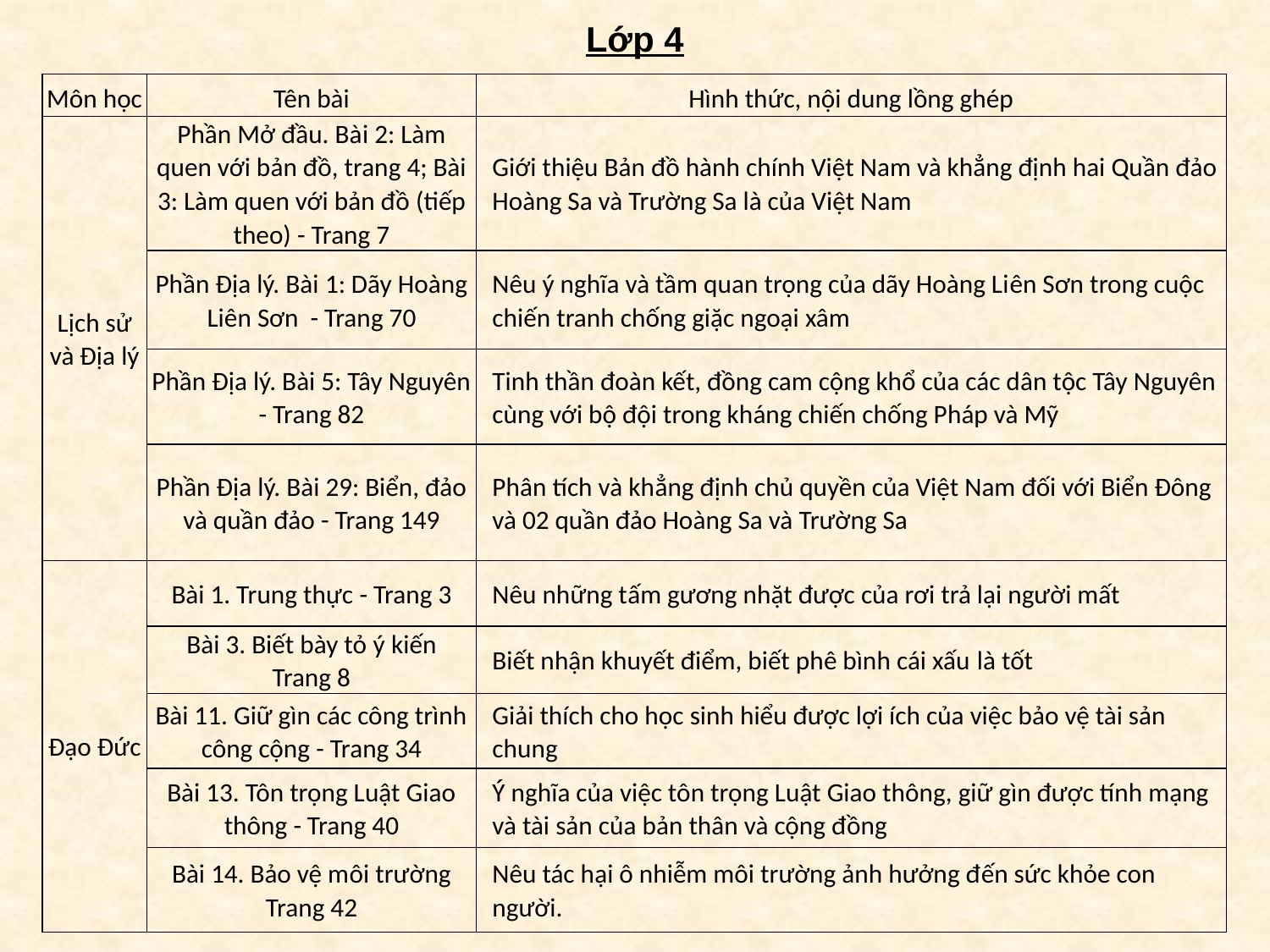

Lớp 4
| Môn học | Tên bài | Hình thức, nội dung lồng ghép |
| --- | --- | --- |
| Lịch sử và Địa lý | Phần Mở đầu. Bài 2: Làm quen với bản đồ, trang 4; Bài 3: Làm quen với bản đồ (tiếp theo) - Trang 7 | Giới thiệu Bản đồ hành chính Việt Nam và khẳng định hai Quần đảo Hoàng Sa và Trường Sa là của Việt Nam |
|  | Phần Địa lý. Bài 1: Dãy Hoàng Liên Sơn - Trang 70 | Nêu ý nghĩa và tầm quan trọng của dãy Hoàng Liên Sơn trong cuộc chiến tranh chống giặc ngoại xâm |
|  | Phần Địa lý. Bài 5: Tây Nguyên - Trang 82 | Tinh thần đoàn kết, đồng cam cộng khổ của các dân tộc Tây Nguyên cùng với bộ đội trong kháng chiến chống Pháp và Mỹ |
|  | Phần Địa lý. Bài 29: Biển, đảo và quần đảo - Trang 149 | Phân tích và khẳng định chủ quyền của Việt Nam đối với Biển Đông và 02 quần đảo Hoàng Sa và Trường Sa |
| Đạo Đức | Bài 1. Trung thực - Trang 3 | Nêu những tấm gương nhặt được của rơi trả lại người mất |
|  | Bài 3. Biết bày tỏ ý kiến Trang 8 | Biết nhận khuyết điểm, biết phê bình cái xấu là tốt |
|  | Bài 11. Giữ gìn các công trình công cộng - Trang 34 | Giải thích cho học sinh hiểu được lợi ích của việc bảo vệ tài sản chung |
|  | Bài 13. Tôn trọng Luật Giao thông - Trang 40 | Ý nghĩa của việc tôn trọng Luật Giao thông, giữ gìn được tính mạng và tài sản của bản thân và cộng đồng |
|  | Bài 14. Bảo vệ môi trường Trang 42 | Nêu tác hại ô nhiễm môi trường ảnh hưởng đến sức khỏe con người. |